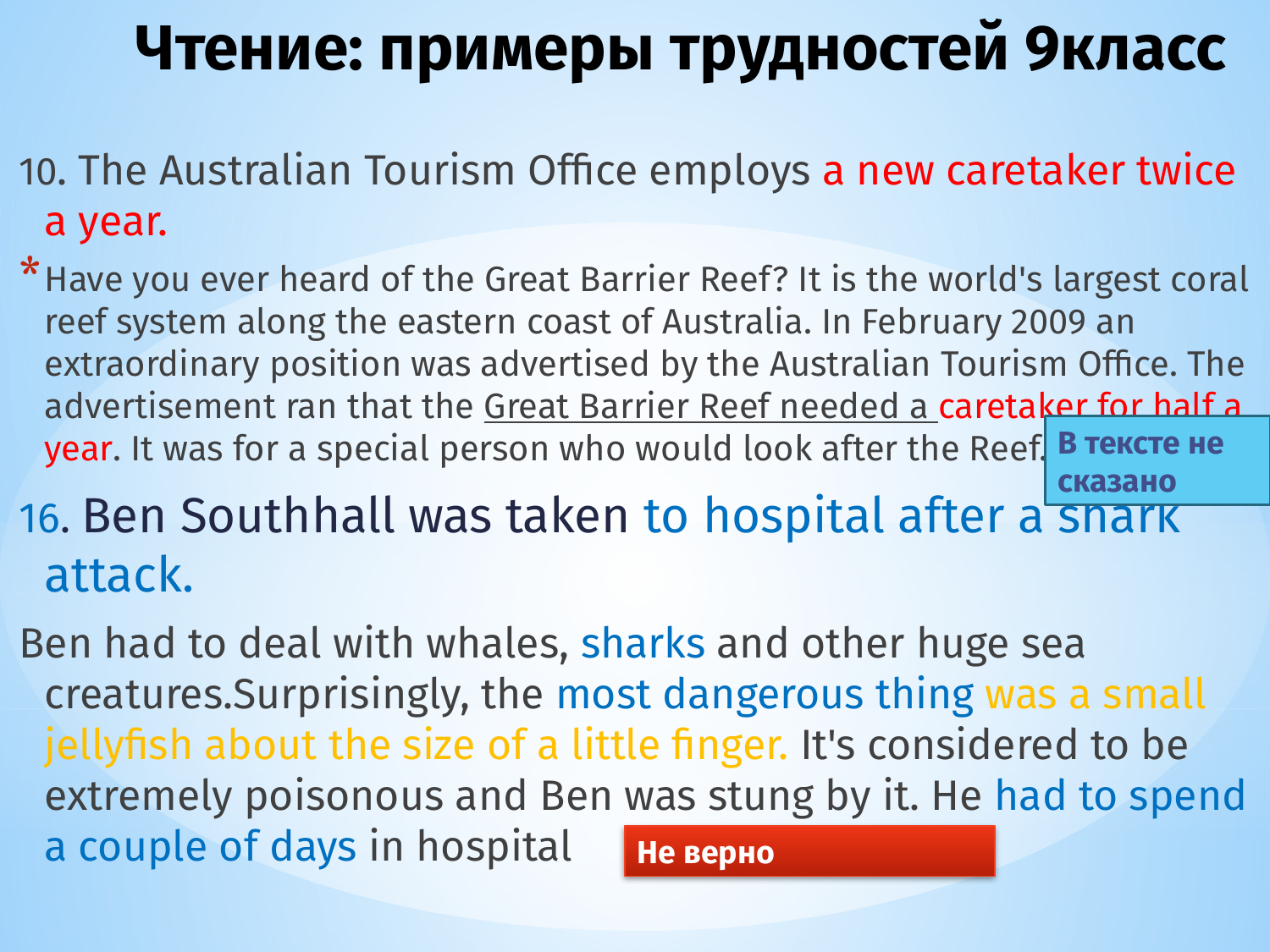

# Чтение: примеры трудностей 9класс
10. The Australian Tourism Office employs a new caretaker twice a year.
Have you ever heard of the Great Barrier Reef? It is the world's largest coral reef system along the eastern coast of Australia. In February 2009 an extraordinary position was advertised by the Australian Tourism Office. The advertisement ran that the Great Barrier Reef needed a caretaker for half a year. It was for a special person who would look after the Reef.
16. Ben Southhall was taken to hospital after a shark attack.
Ben had to deal with whales, sharks and other huge sea creatures.Surprisingly, the most dangerous thing was a small jellyfish about the size of a little finger. It's considered to be extremely poisonous and Ben was stung by it. He had to spend a couple of days in hospital
В тексте не сказано
Не верно